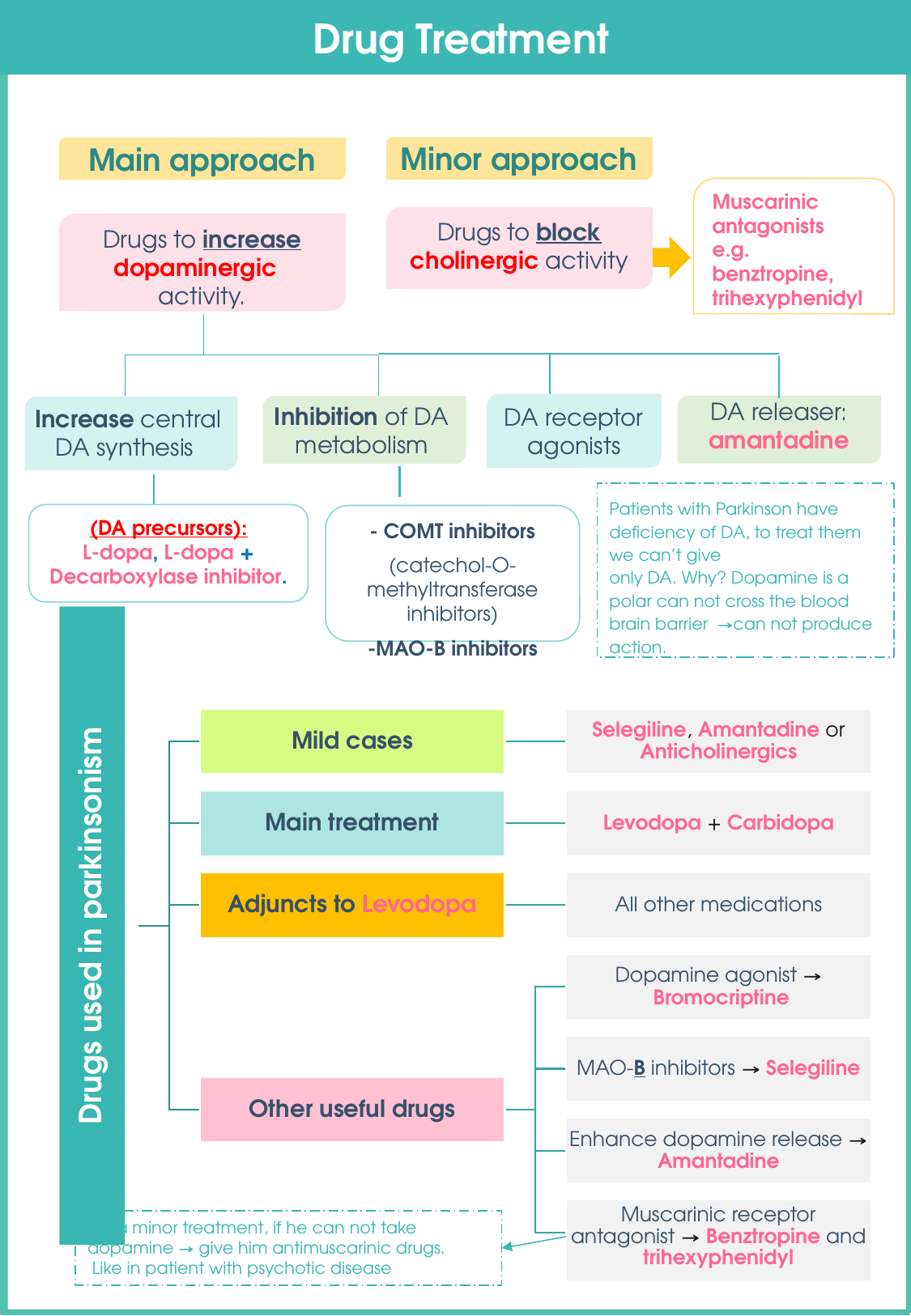

Drug Treatment

Minor approach
Main approach
Muscarinic antagonists
e.g. benztropine, trihexyphenidyl
Drugs to block cholinergic activity
Drugs to increase dopaminergic   activity.

DA receptor agonists

DA releaser: amantadine

Inhibition of DA metabolism

Increase central DA synthesis
Patients with Parkinson have deficiency of DA, to treat them we can’t give
only DA. Why? Dopamine is a polar can not cross the blood brain barrier  →can not produce action.

(DA precursors):
L-dopa, L-dopa + Decarboxylase inhibitor.
- COMT inhibitors
(catechol-O-methyltransferase inhibitors)
-MAO-B inhibitors

Mild cases

Selegiline, Amantadine or Anticholinergics

Main treatment

Levodopa + Carbidopa

Adjuncts to Levodopa

All other medications

Drugs used in parkinsonism

Dopamine agonist → Bromocriptine

MAO-B inhibitors → Selegiline

Other useful drugs

Enhance dopamine release → Amantadine

Muscarinic receptor antagonist → Benztropine and trihexyphenidyl
It is a minor treatment, if he can not take dopamine → give him antimuscarinic drugs.
 Like in patient with psychotic disease